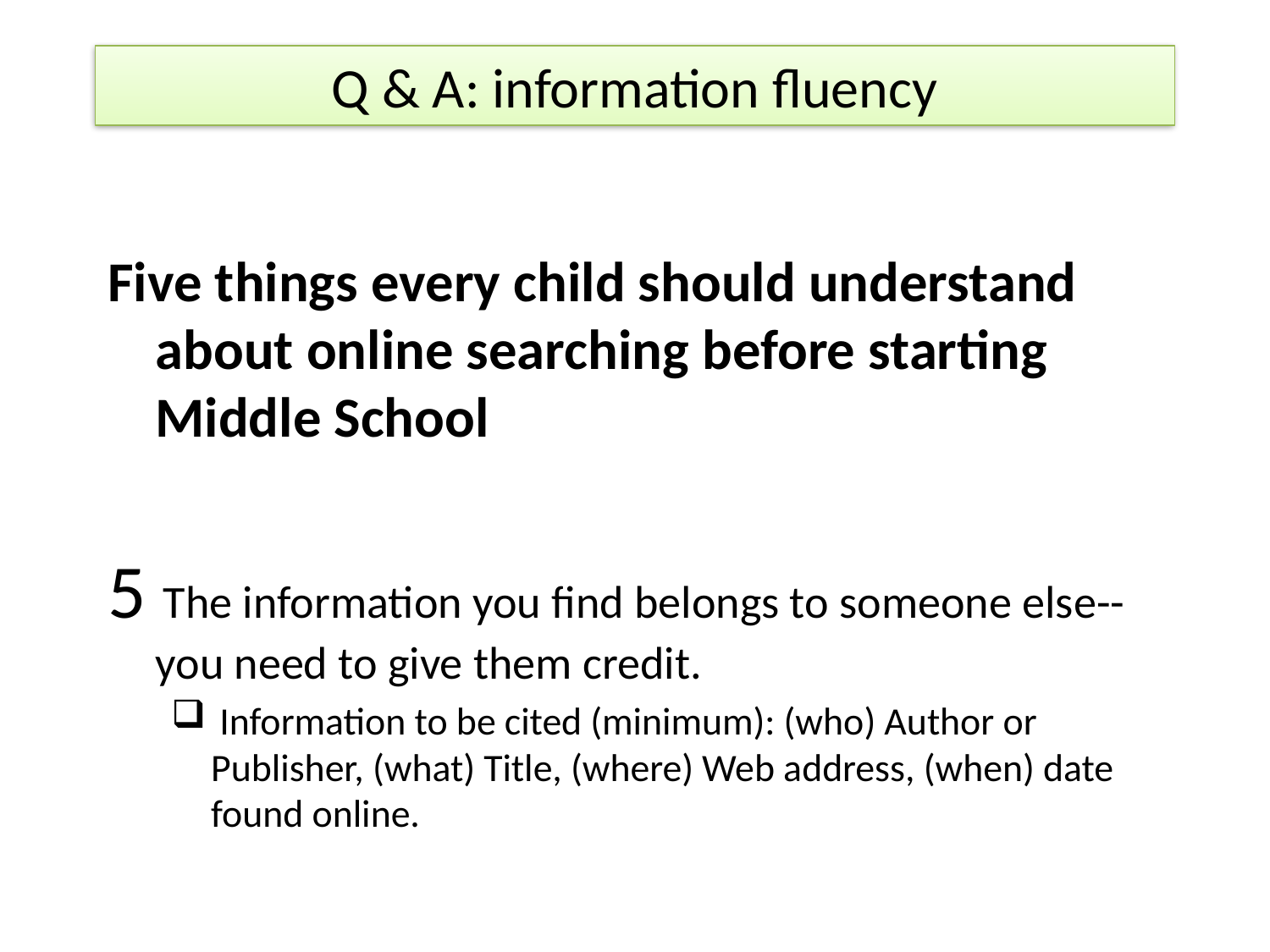

Q & A: information fluency
Five things every child should understand about online searching before starting Middle School

5 The information you find belongs to someone else--you need to give them credit.
 Information to be cited (minimum): (who) Author or Publisher, (what) Title, (where) Web address, (when) date found online.